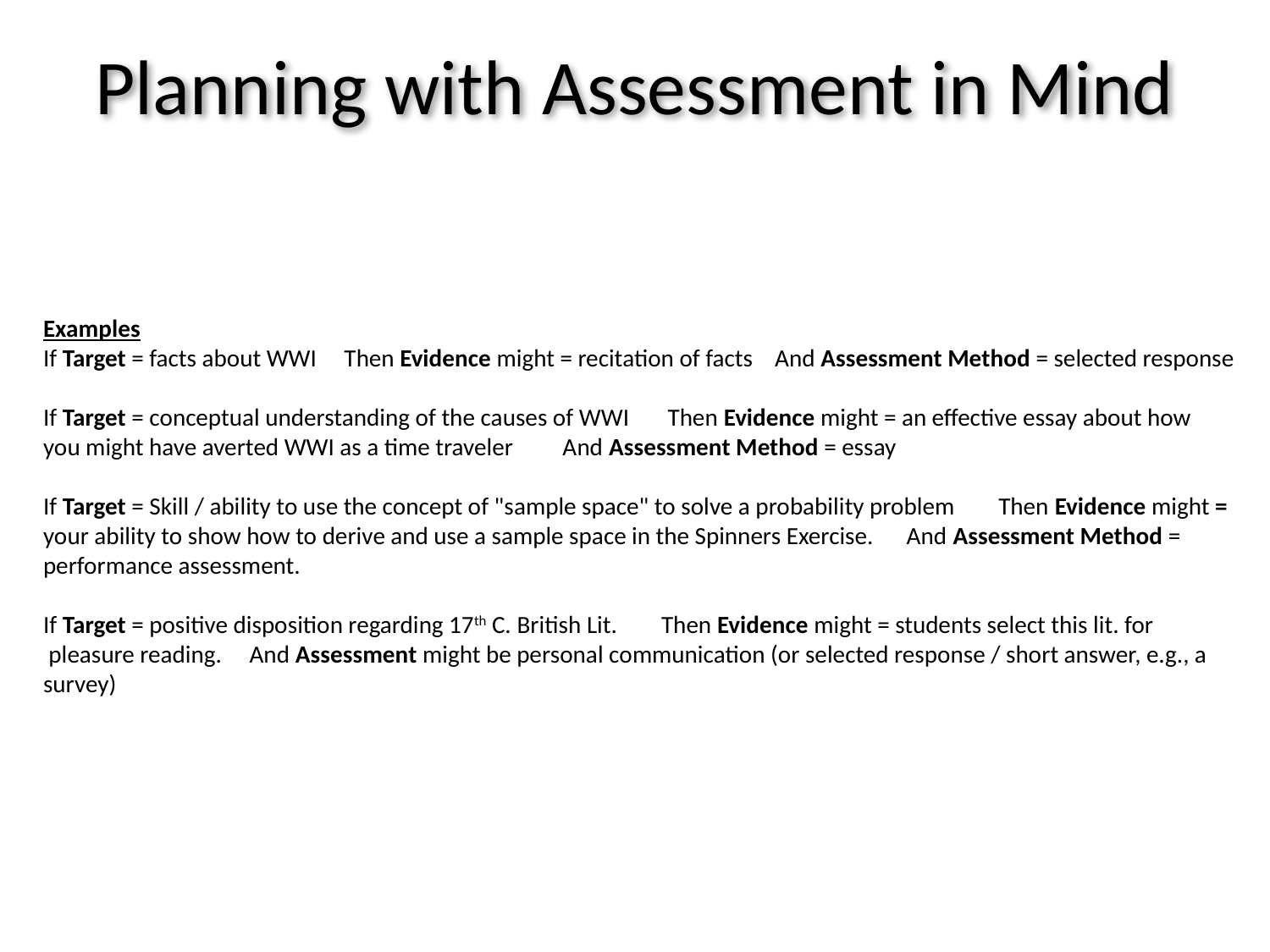

# Planning with Assessment in Mind
Examples
If Target = facts about WWI     Then Evidence might = recitation of facts    And Assessment Method = selected response

If Target = conceptual understanding of the causes of WWI       Then Evidence might = an effective essay about how
you might have averted WWI as a time traveler         And Assessment Method = essay

If Target = Skill / ability to use the concept of "sample space" to solve a probability problem        Then Evidence might =
your ability to show how to derive and use a sample space in the Spinners Exercise.      And Assessment Method = performance assessment.

If Target = positive disposition regarding 17th C. British Lit.        Then Evidence might = students select this lit. for
 pleasure reading.     And Assessment might be personal communication (or selected response / short answer, e.g., a survey)